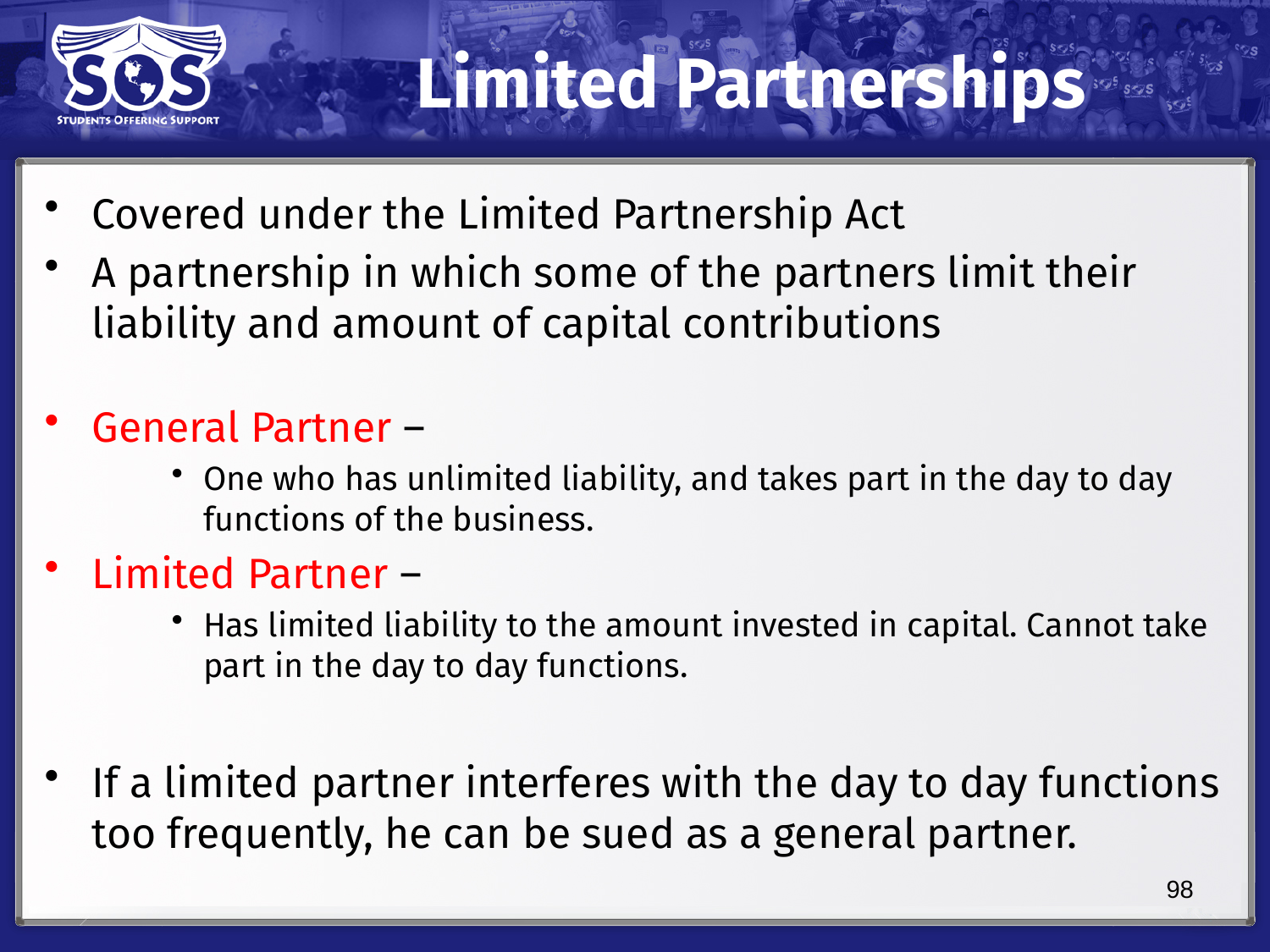

# Limited Partnerships
Covered under the Limited Partnership Act
A partnership in which some of the partners limit their liability and amount of capital contributions

General Partner –
One who has unlimited liability, and takes part in the day to day functions of the business.
Limited Partner –
Has limited liability to the amount invested in capital. Cannot take part in the day to day functions.

If a limited partner interferes with the day to day functions too frequently, he can be sued as a general partner.
98